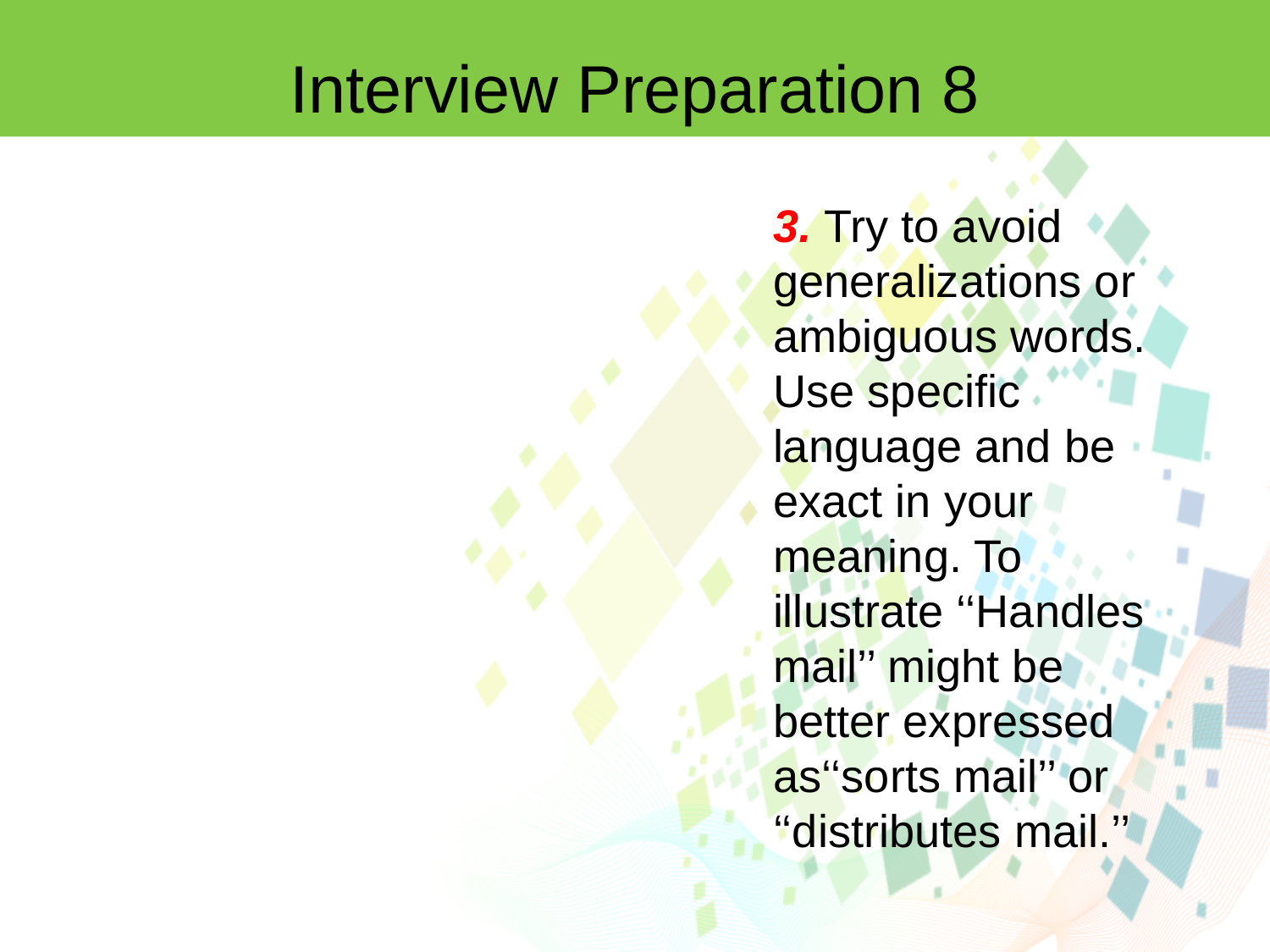

Interview Preparation 8
3. Try to avoid generalizations or ambiguous words. Use specific language and be exact in your meaning. To illustrate ‘‘Handles mail’’ might be better expressed as‘‘sorts mail’’ or ‘‘distributes mail.’’